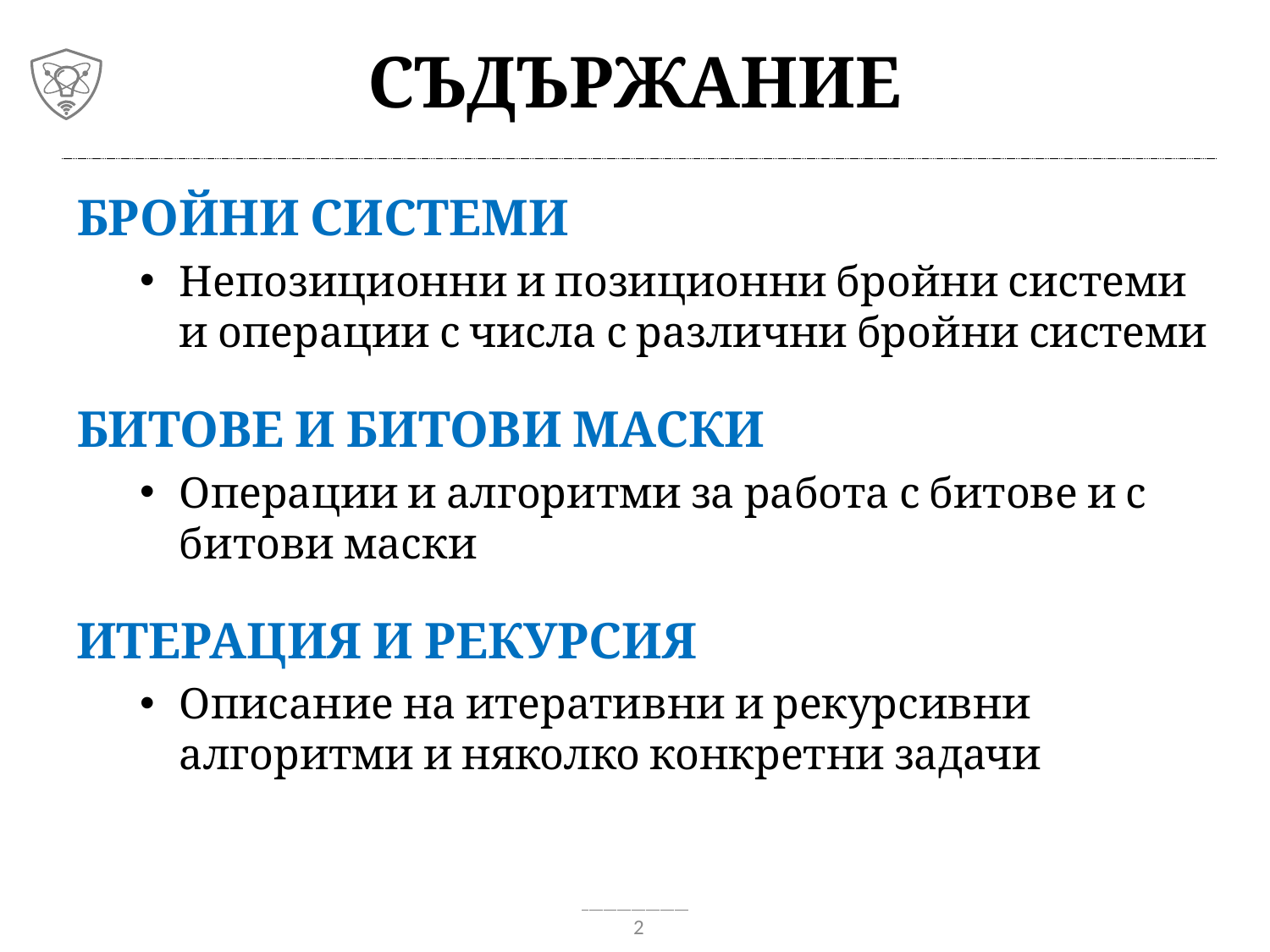

# Съдържание
Бройни системи
Непозиционни и позиционни бройни системи и операции с числа с различни бройни системи
Битове и битови маски
Операции и алгоритми за работа с битове и с битови маски
Итерация и рекурсия
Описание на итеративни и рекурсивни алгоритми и няколко конкретни задачи
2